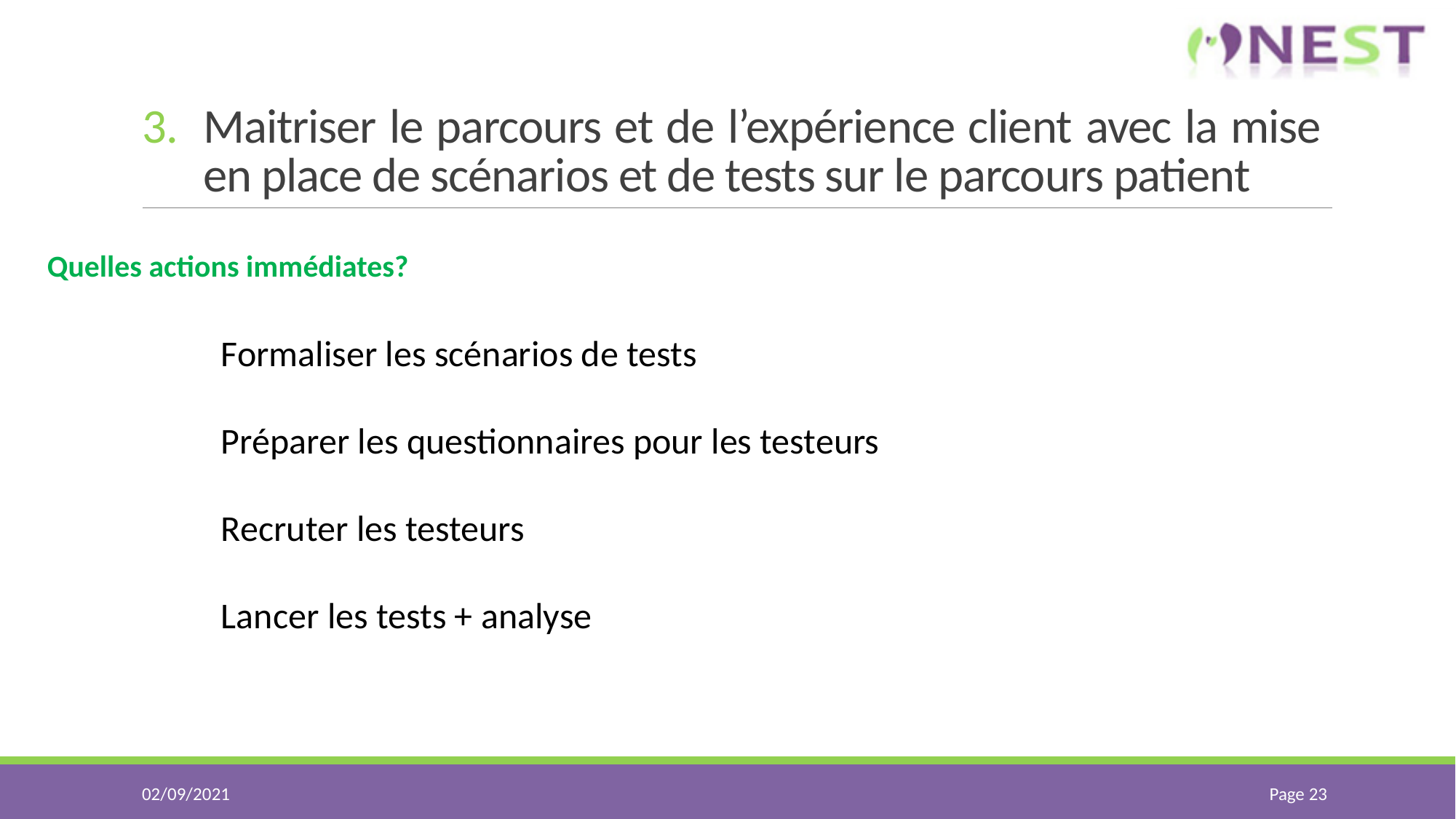

# Maitriser le parcours et de l’expérience client avec la mise en place de scénarios et de tests sur le parcours patient
Quelles actions immédiates?
Formaliser les scénarios de tests

Préparer les questionnaires pour les testeurs

Recruter les testeurs

Lancer les tests + analyse
02/09/2021
Page 23